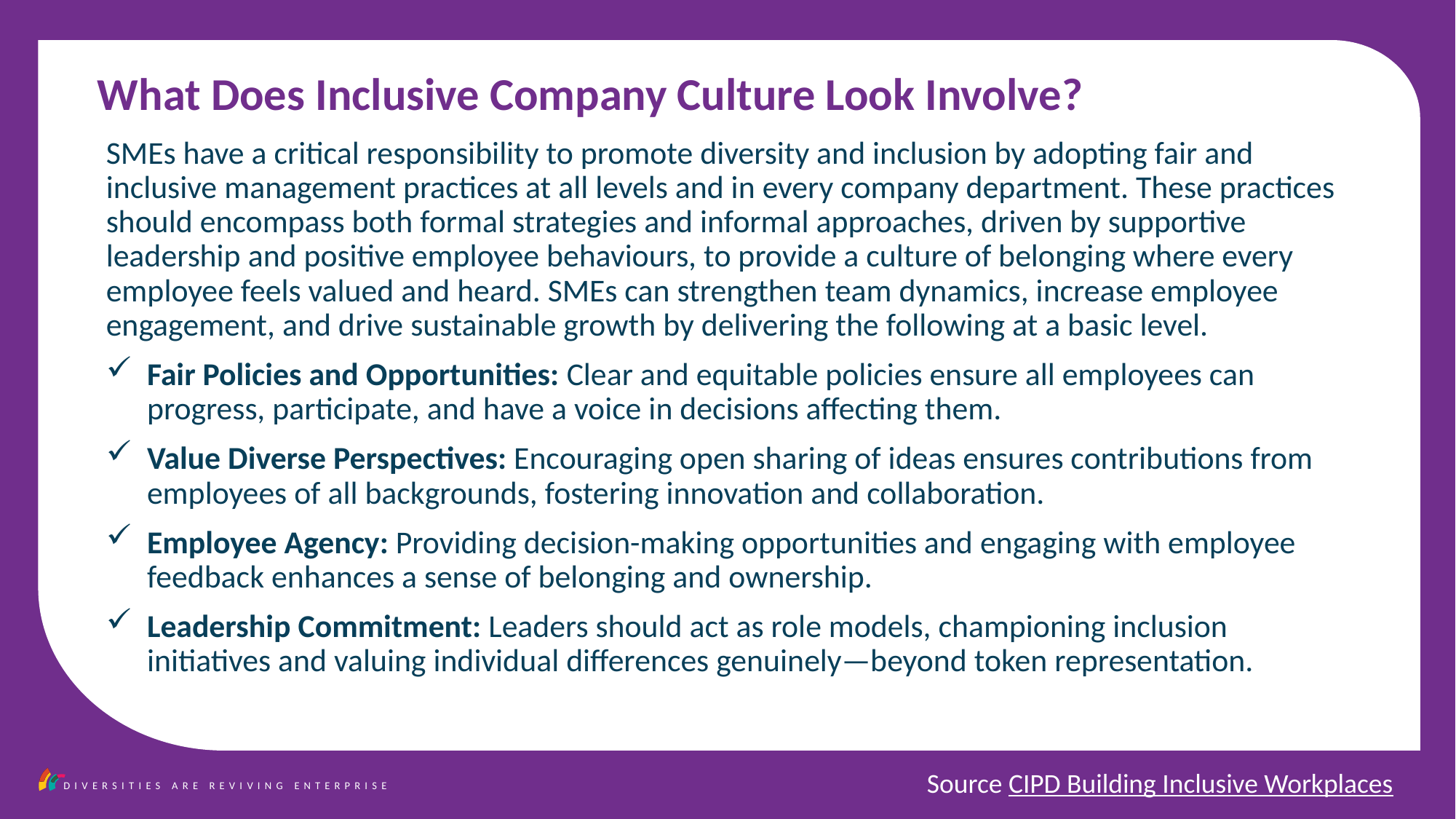

What Does Inclusive Company Culture Look Involve?
SMEs have a critical responsibility to promote diversity and inclusion by adopting fair and inclusive management practices at all levels and in every company department. These practices should encompass both formal strategies and informal approaches, driven by supportive leadership and positive employee behaviours, to provide a culture of belonging where every employee feels valued and heard. SMEs can strengthen team dynamics, increase employee engagement, and drive sustainable growth by delivering the following at a basic level.
Fair Policies and Opportunities: Clear and equitable policies ensure all employees can progress, participate, and have a voice in decisions affecting them.
Value Diverse Perspectives: Encouraging open sharing of ideas ensures contributions from employees of all backgrounds, fostering innovation and collaboration.
Employee Agency: Providing decision-making opportunities and engaging with employee feedback enhances a sense of belonging and ownership.
Leadership Commitment: Leaders should act as role models, championing inclusion initiatives and valuing individual differences genuinely—beyond token representation.
Source CIPD Building Inclusive Workplaces